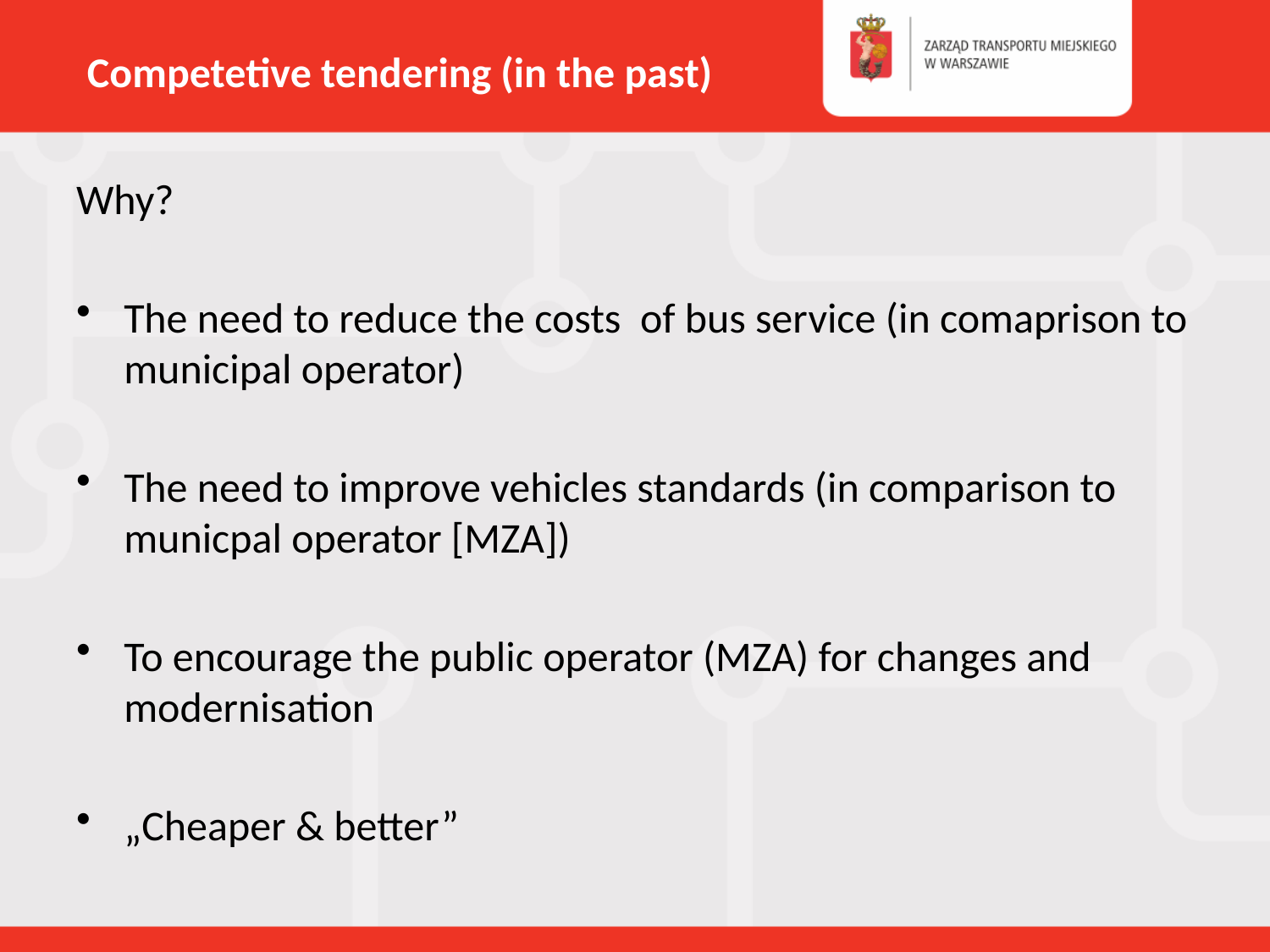

Competetive tendering (in the past)
Why?

The need to reduce the costs  of bus service (in comaprison to municipal operator)

The need to improve vehicles standards (in comparison to municpal operator [MZA])

To encourage the public operator (MZA) for changes and modernisation

„Cheaper & better”